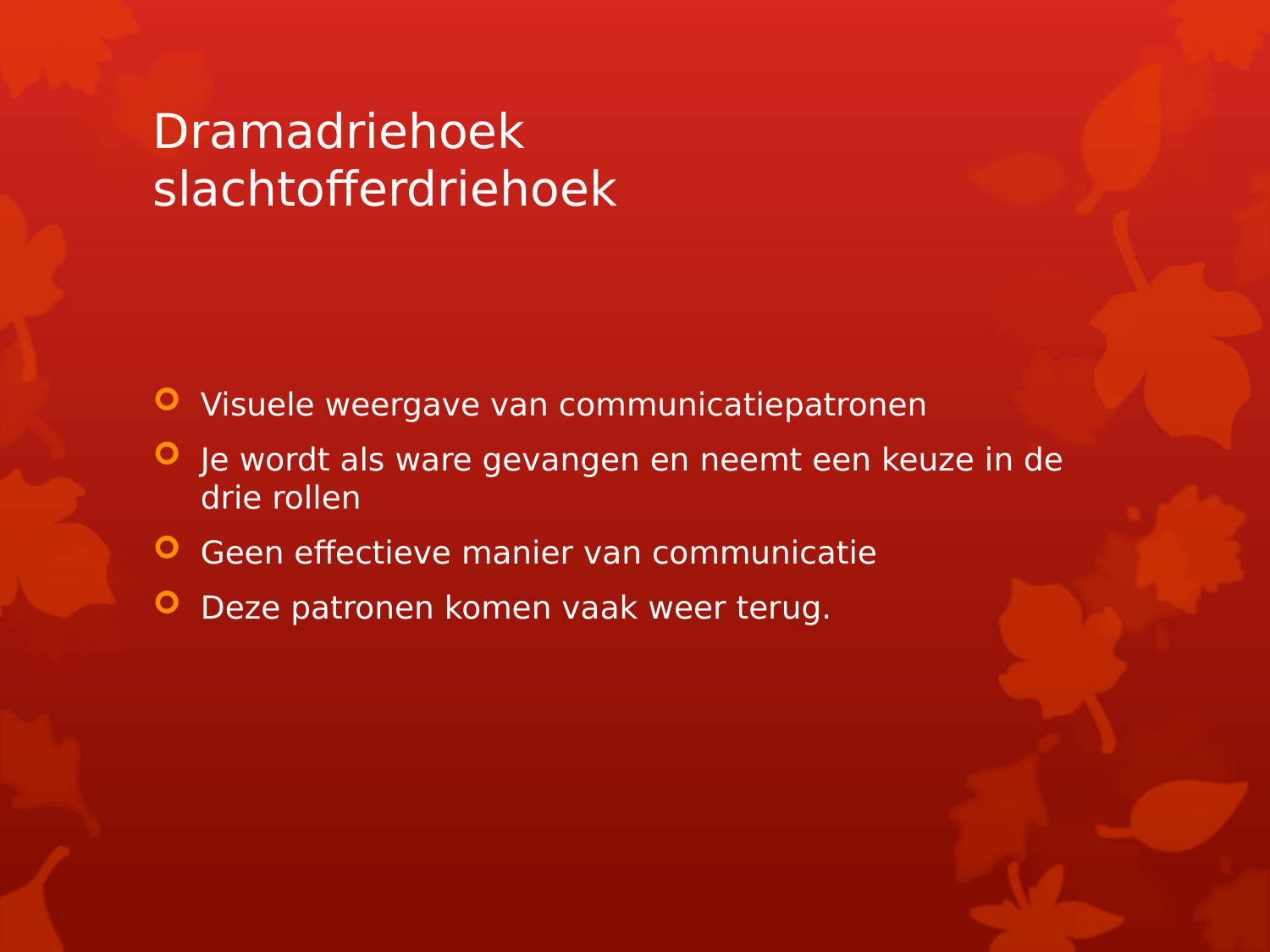

# Dramadriehoek slachtofferdriehoek
Visuele weergave van communicatiepatronen
Je wordt als ware gevangen en neemt een keuze in de drie rollen
Geen effectieve manier van communicatie
Deze patronen komen vaak weer terug.